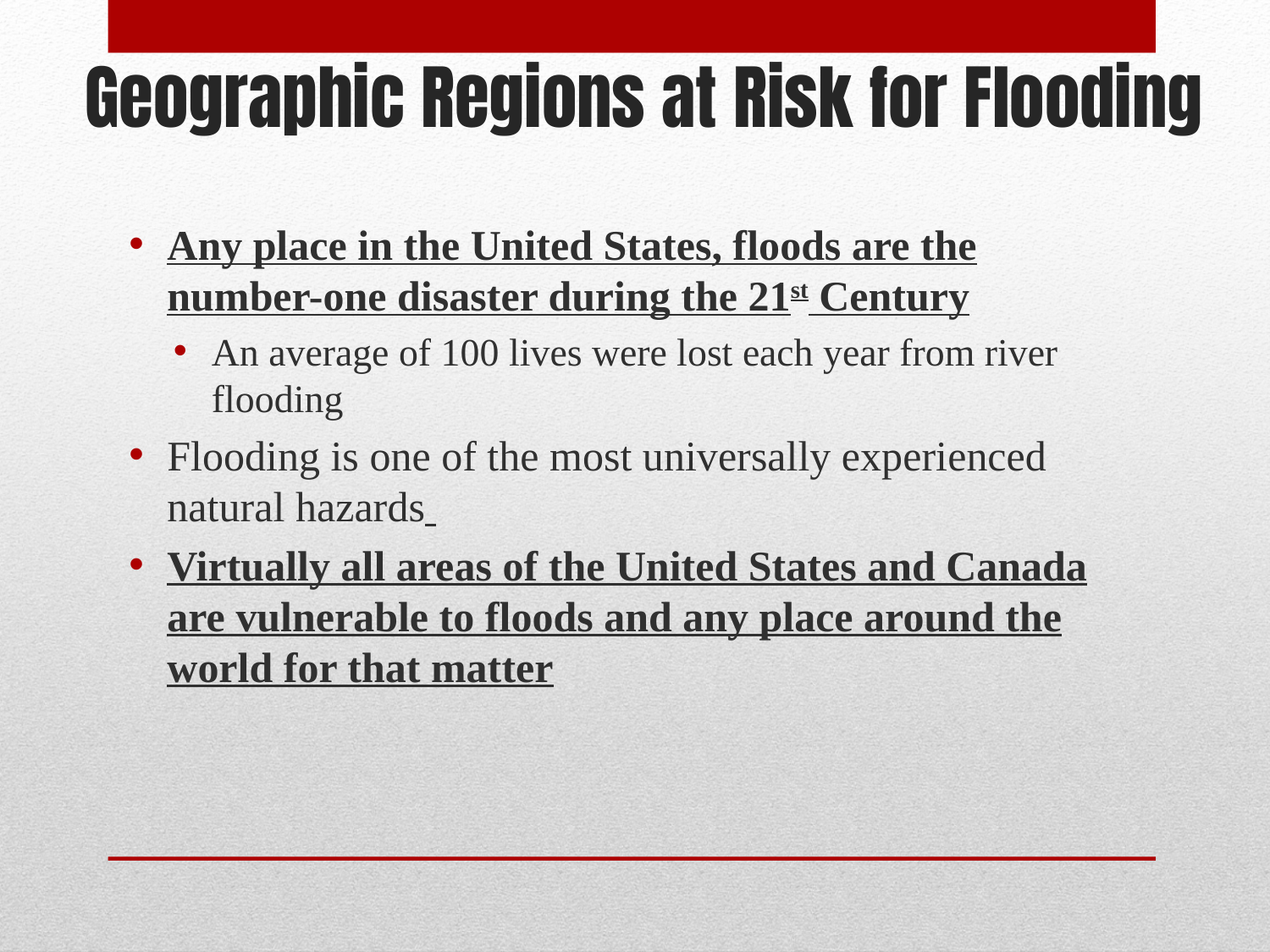

# Geographic Regions at Risk for Flooding
Any place in the United States, floods are the number-one disaster during the 21st Century
An average of 100 lives were lost each year from river flooding
Flooding is one of the most universally experienced natural hazards
Virtually all areas of the United States and Canada are vulnerable to floods and any place around the world for that matter